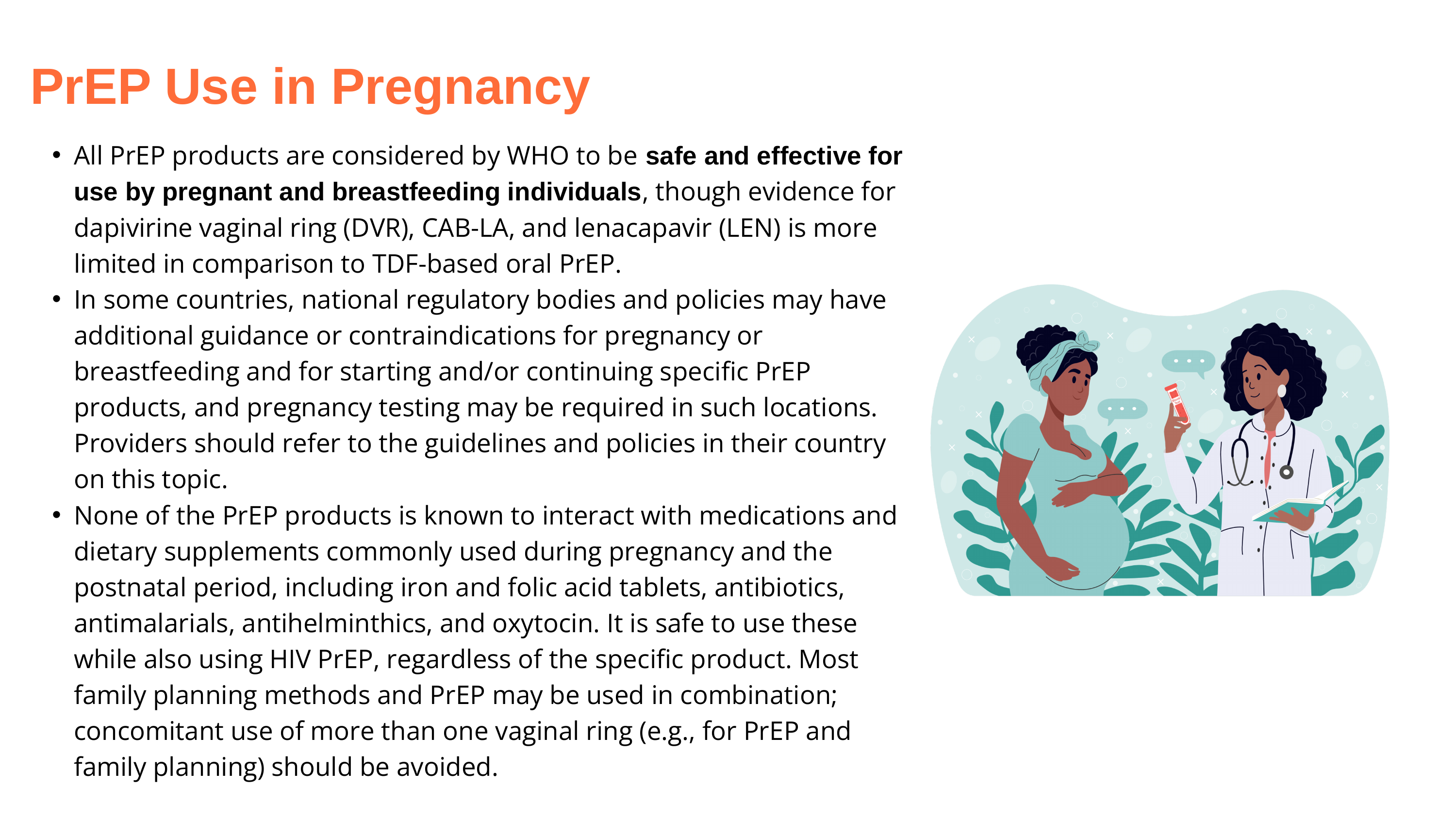

PrEP Use in Pregnancy
All PrEP products are considered by WHO to be safe and effective for use by pregnant and breastfeeding individuals, though evidence for dapivirine vaginal ring (DVR), CAB-LA, and lenacapavir (LEN) is more limited in comparison to TDF-based oral PrEP.
In some countries, national regulatory bodies and policies may have additional guidance or contraindications for pregnancy or breastfeeding and for starting and/or continuing specific PrEP products, and pregnancy testing may be required in such locations. Providers should refer to the guidelines and policies in their country on this topic.
None of the PrEP products is known to interact with medications and dietary supplements commonly used during pregnancy and the postnatal period, including iron and folic acid tablets, antibiotics, antimalarials, antihelminthics, and oxytocin. It is safe to use these while also using HIV PrEP, regardless of the specific product. Most family planning methods and PrEP may be used in combination; concomitant use of more than one vaginal ring (e.g., for PrEP and family planning) should be avoided.